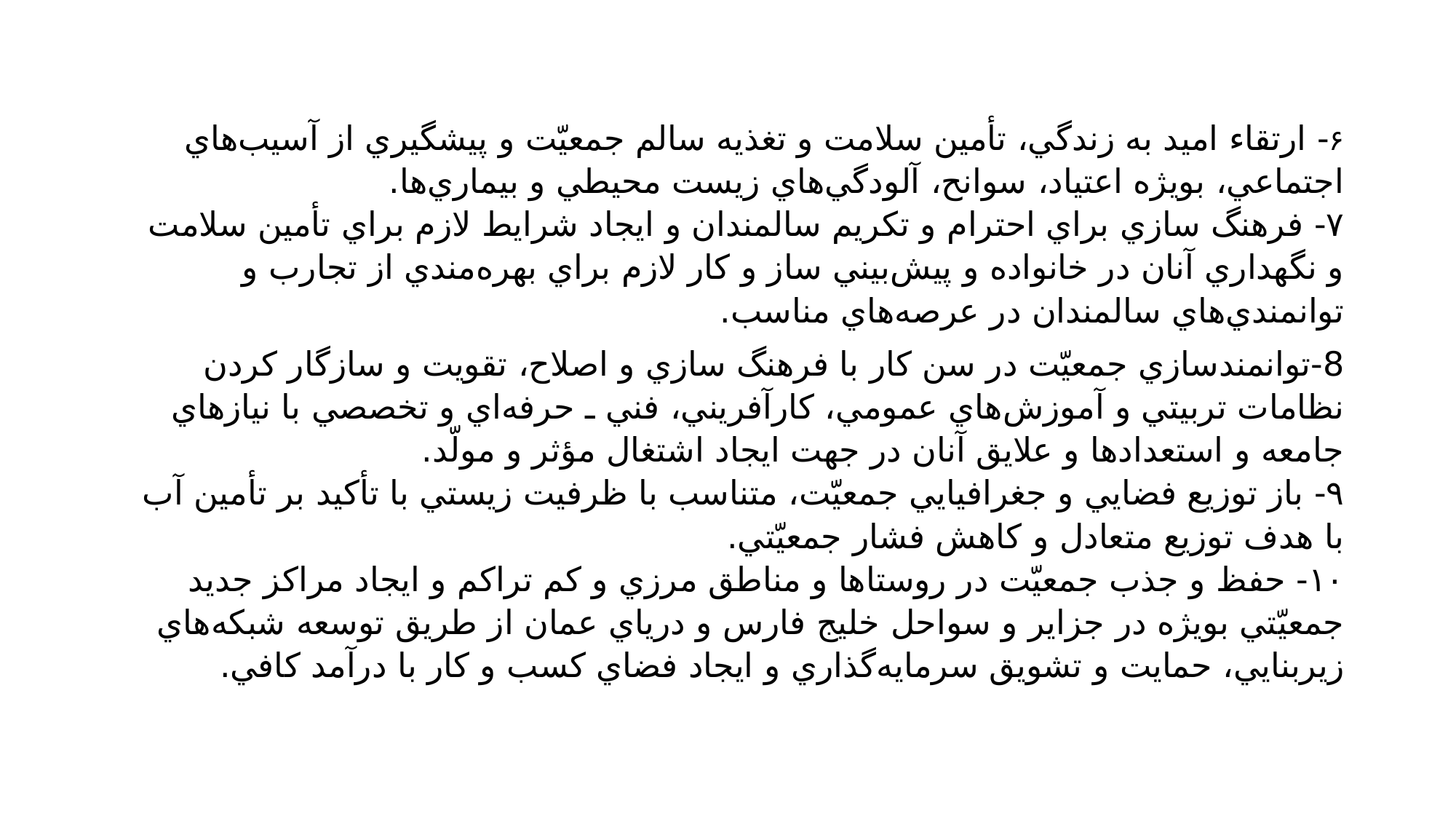

۶- ارتقاء اميد به زندگي، تأمين سلامت و تغذيه سالم جمعيّت و پيشگيري از آسيب‌هاي اجتماعي، بويژه اعتياد، سوانح، آلودگي‌هاي زيست محيطي و بيماري‌ها.
۷- فرهنگ سازي براي احترام و تكريم سالمندان و ايجاد شرايط لازم براي تأمين سلامت و نگهداري آنان در خانواده و پيش‌بيني ساز و كار لازم براي بهره‌مندي از تجارب و توانمندي‌هاي سالمندان در عرصه‌هاي مناسب.
8-توانمندسازي جمعيّت در سن كار با فرهنگ سازي و اصلاح، تقويت و سازگار كردن نظامات تربيتي و آموزش‌هاي عمومي، كارآفريني، فني ـ حرفه‌اي و تخصصي با نيازهاي جامعه و استعدادها و علايق آنان در جهت ايجاد اشتغال مؤثر و مولّد.
۹- باز توزيع فضايي و جغرافيايي جمعيّت، متناسب با ظرفيت زيستي با تأكيد بر تأمين آب با هدف توزيع متعادل و كاهش فشار جمعيّتي.
۱۰- حفظ و جذب جمعيّت در روستاها و مناطق مرزي و كم تراكم و ايجاد مراكز جديد جمعيّتي بويژه در جزاير و سواحل خليج فارس و درياي عمان از طريق توسعه شبكه‌هاي زيربنايي، حمايت و تشويق سرمايه‌گذاري و ايجاد فضاي كسب و كار با درآمد كافي.